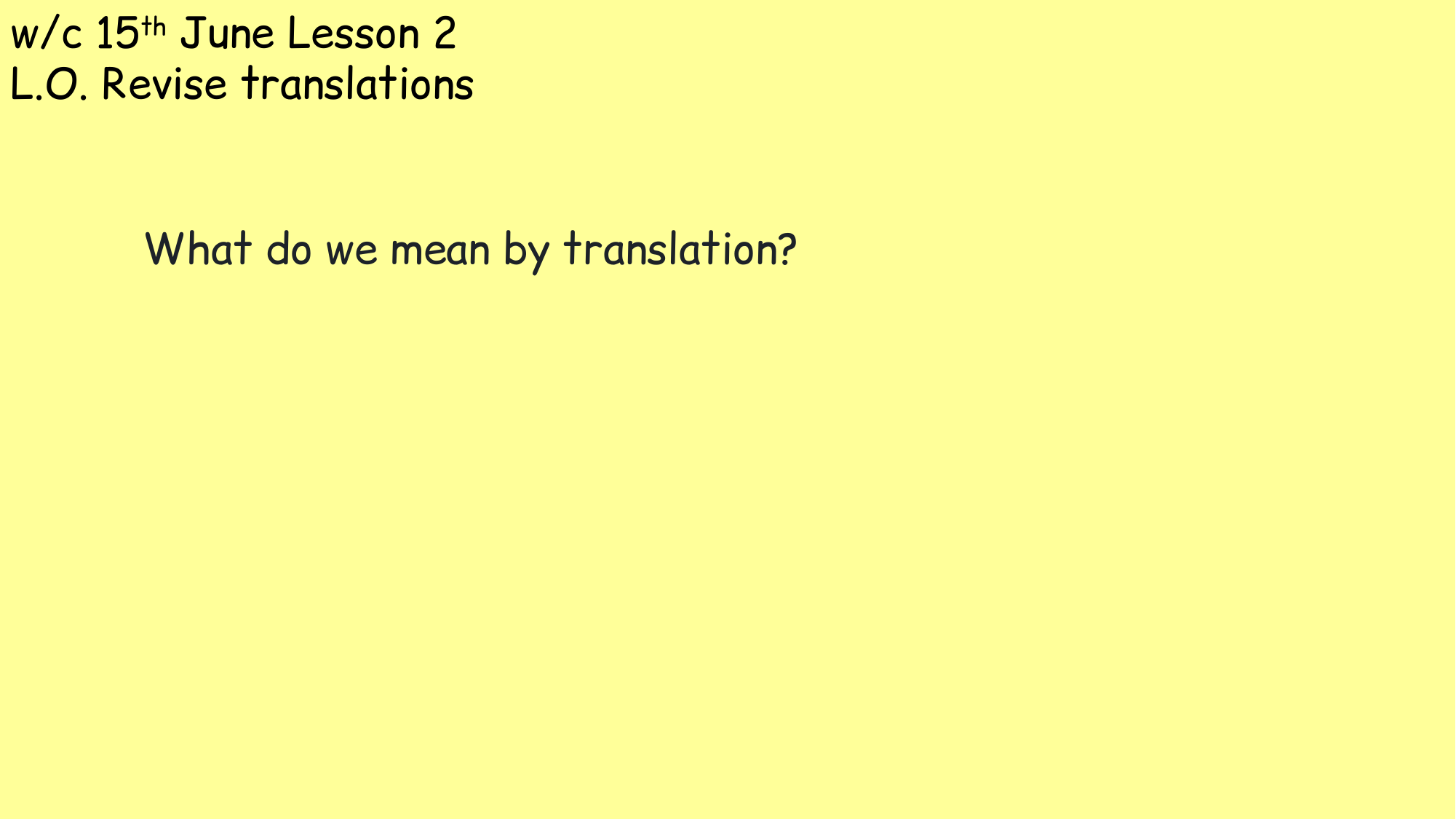

w/c 15th June Lesson 2
L.O. Revise translations
What do we mean by translation?